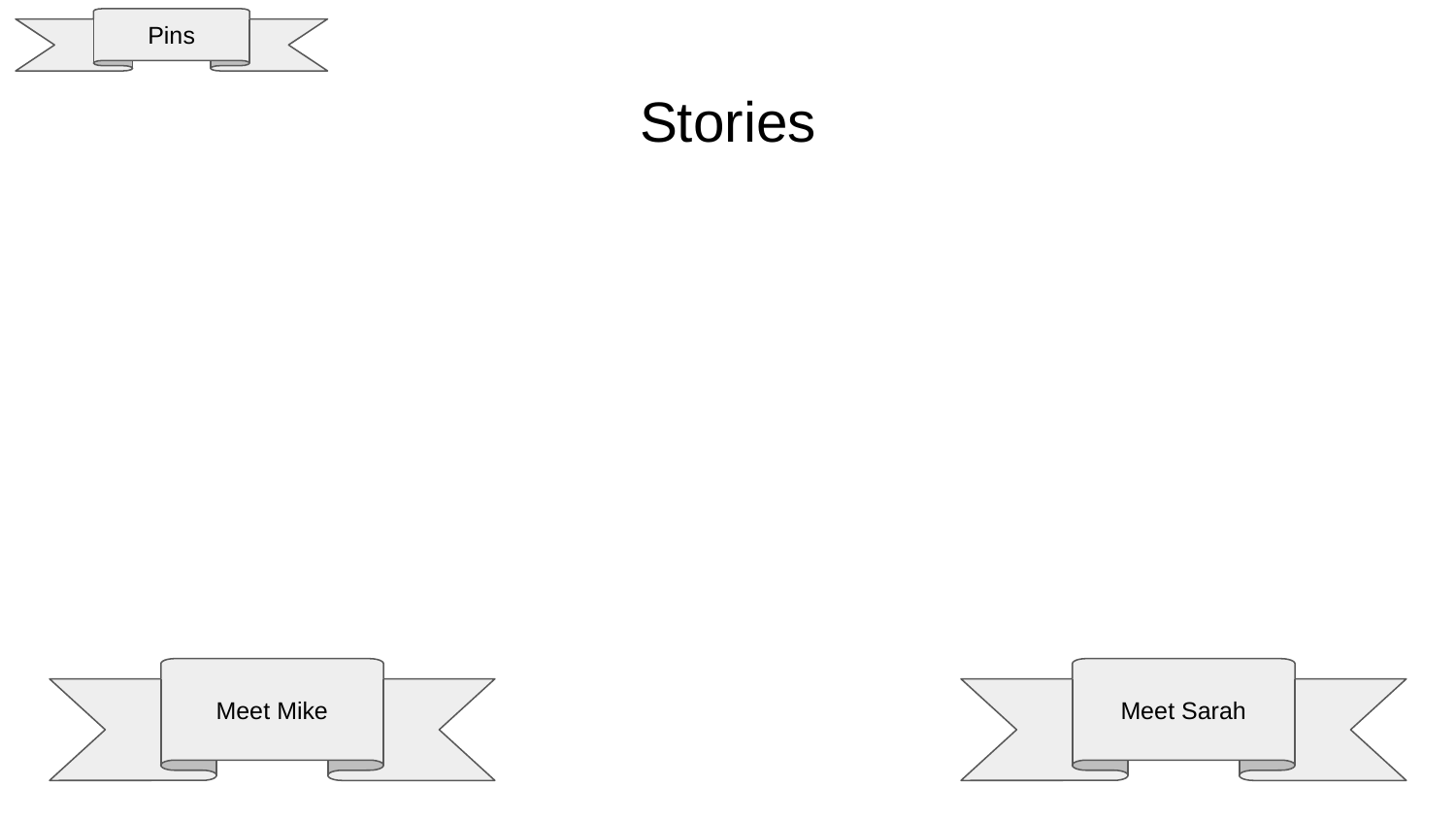

Pins
# Stories

Meet Mike
Meet Sarah